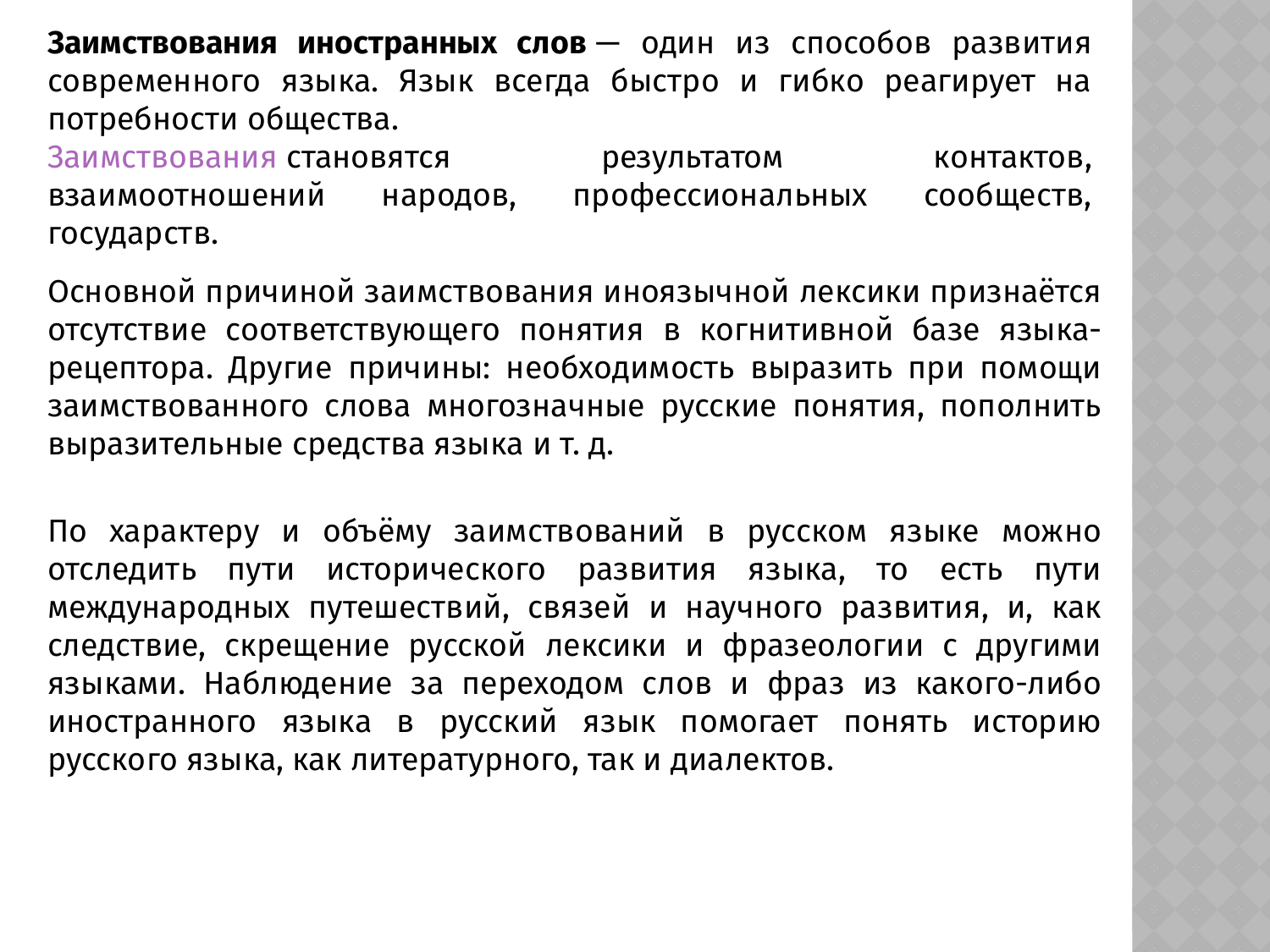

Заимствования иностранных слов — один из способов развития современного языка. Язык всегда быстро и гибко реагирует на потребности общества.
Заимствования становятся результатом контактов, взаимоотношений народов, профессиональных сообществ, государств.

Основной причиной заимствования иноязычной лексики признаётся отсутствие соответствующего понятия в когнитивной базе языка-рецептора. Другие причины: необходимость выразить при помощи заимствованного слова многозначные русские понятия, пополнить выразительные средства языка и т. д.

По характеру и объёму заимствований в русском языке можно отследить пути исторического развития языка, то есть пути международных путешествий, связей и научного развития, и, как следствие, скрещение русской лексики и фразеологии с другими языками. Наблюдение за переходом слов и фраз из какого-либо иностранного языка в русский язык помогает понять историю русского языка, как литературного, так и диалектов.